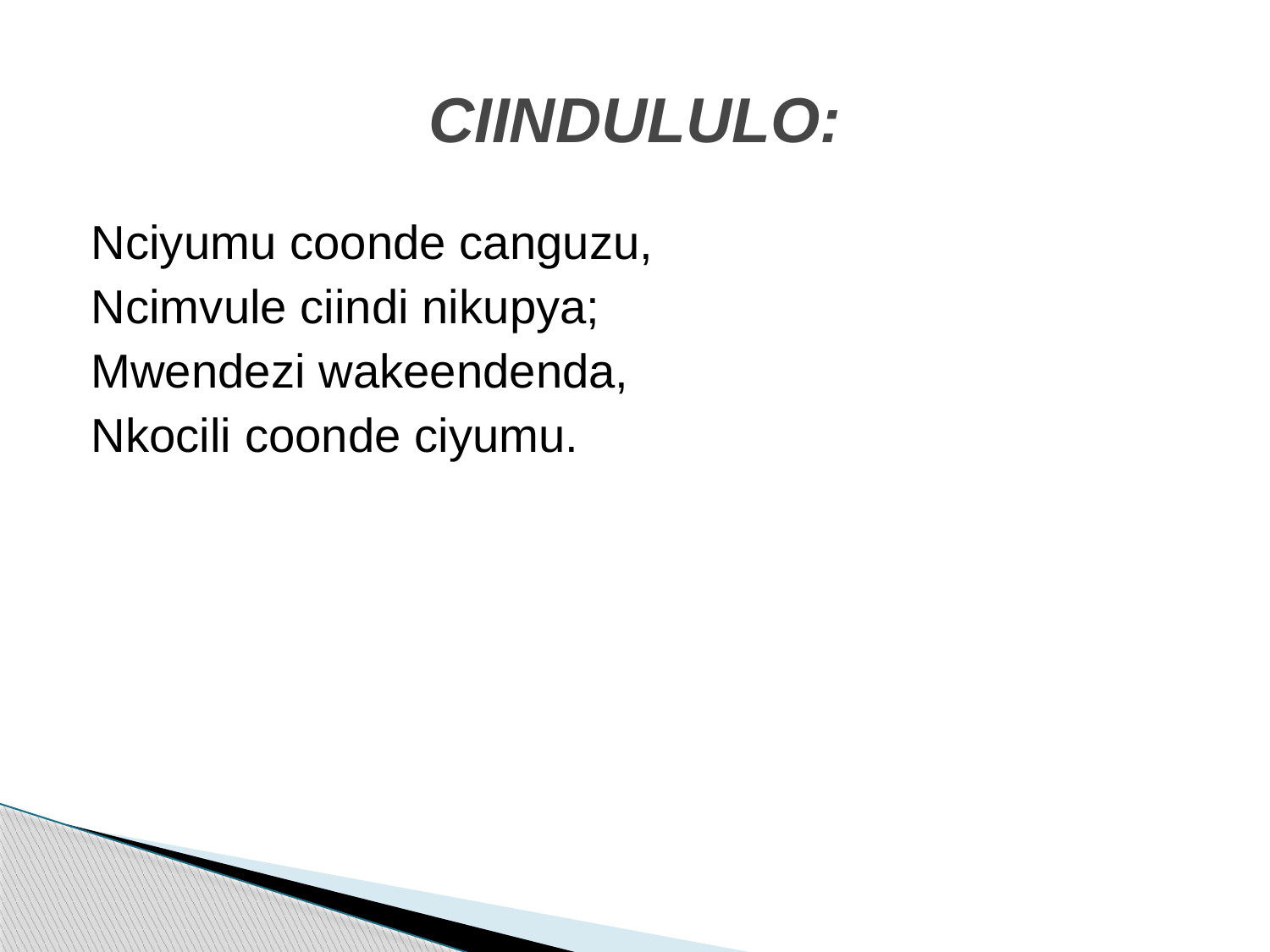

# CIINDULULO:
Nciyumu coonde canguzu,
Ncimvule ciindi nikupya;
Mwendezi wakeendenda,
Nkocili coonde ciyumu.